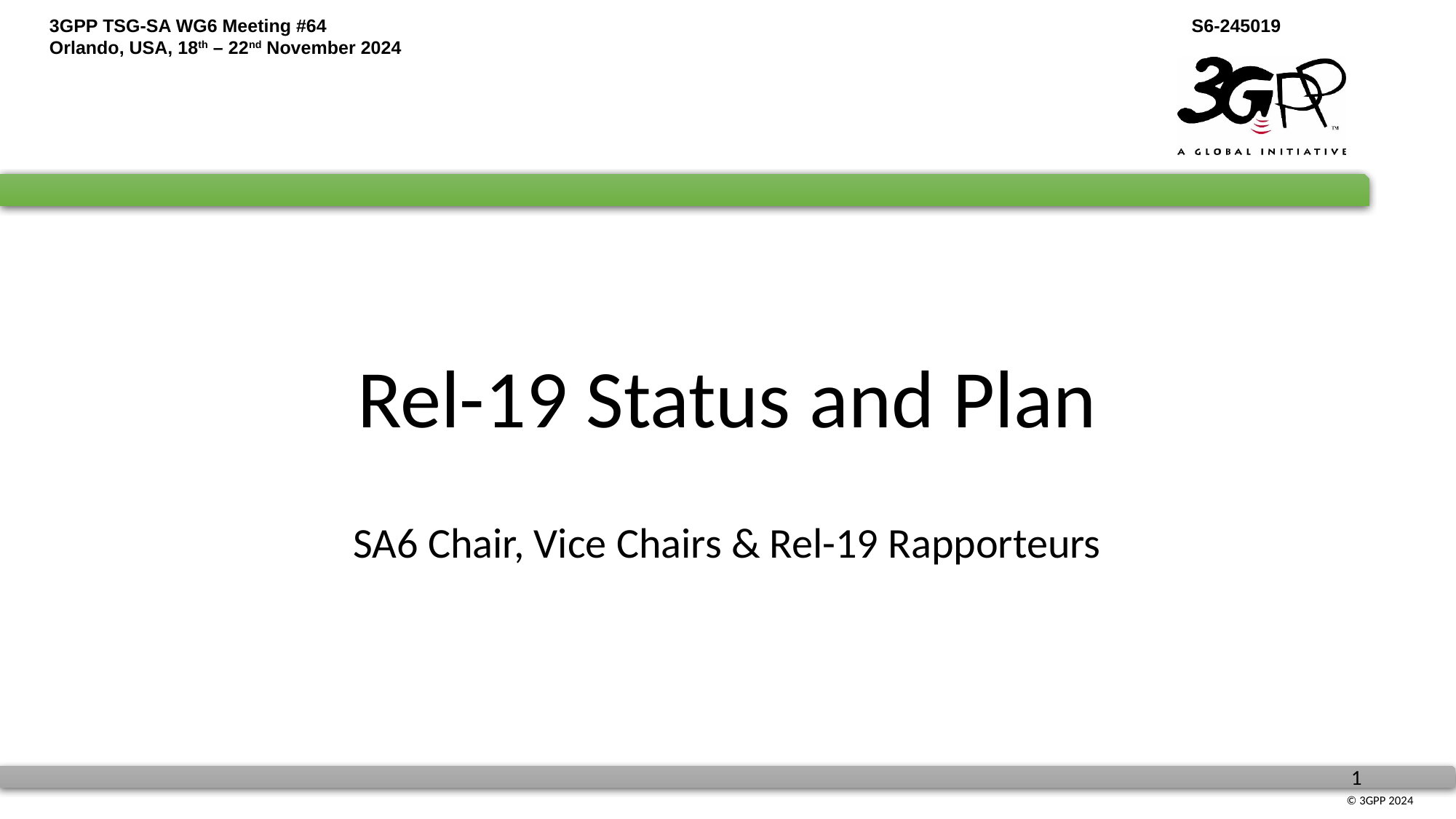

Rel-19 Status and Plan

SA6 Chair, Vice Chairs & Rel-19 Rapporteurs